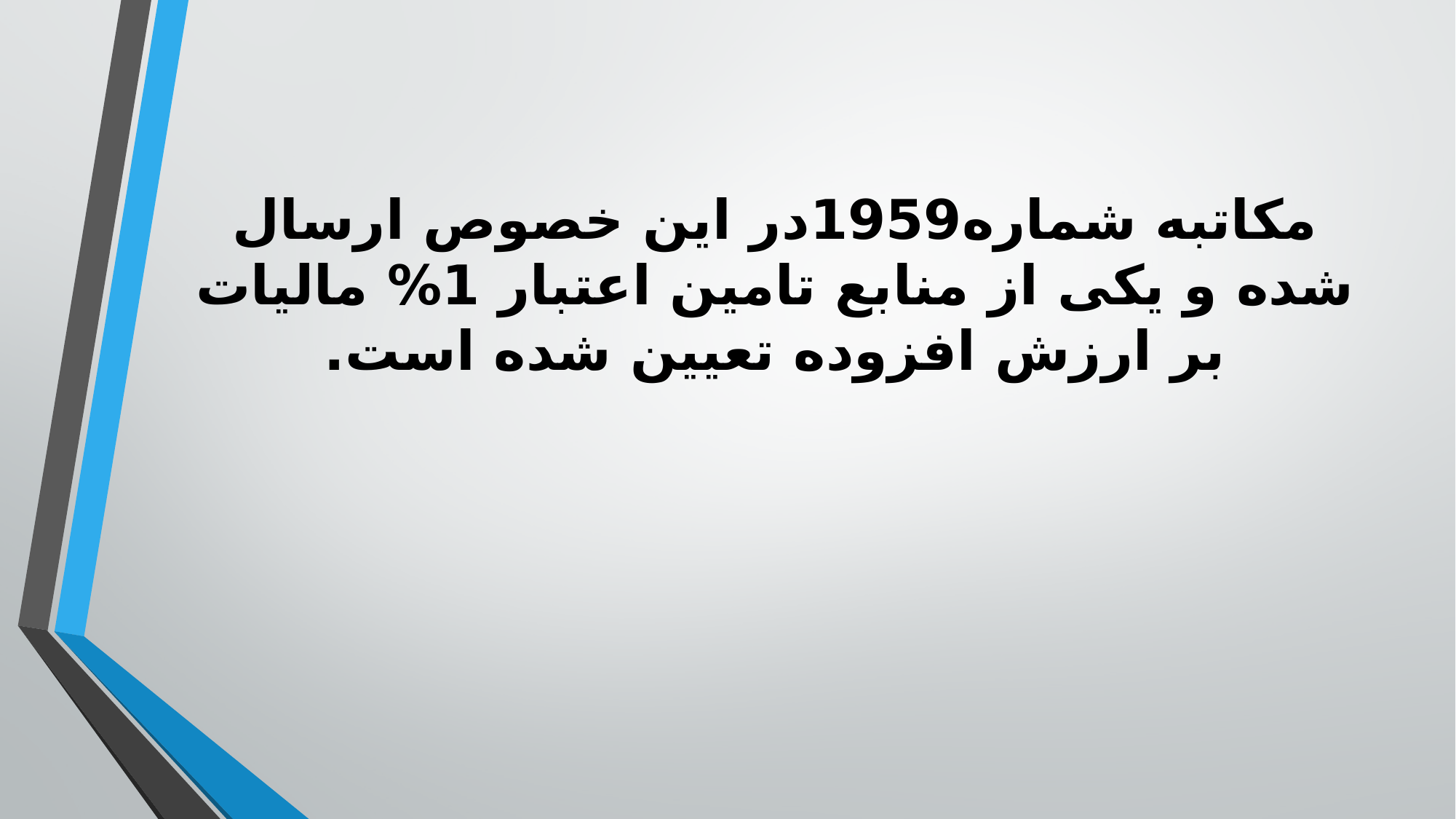

# مکاتبه شماره1959در این خصوص ارسال شده و یکی از منابع تامین اعتبار 1% مالیات بر ارزش افزوده تعیین شده است.